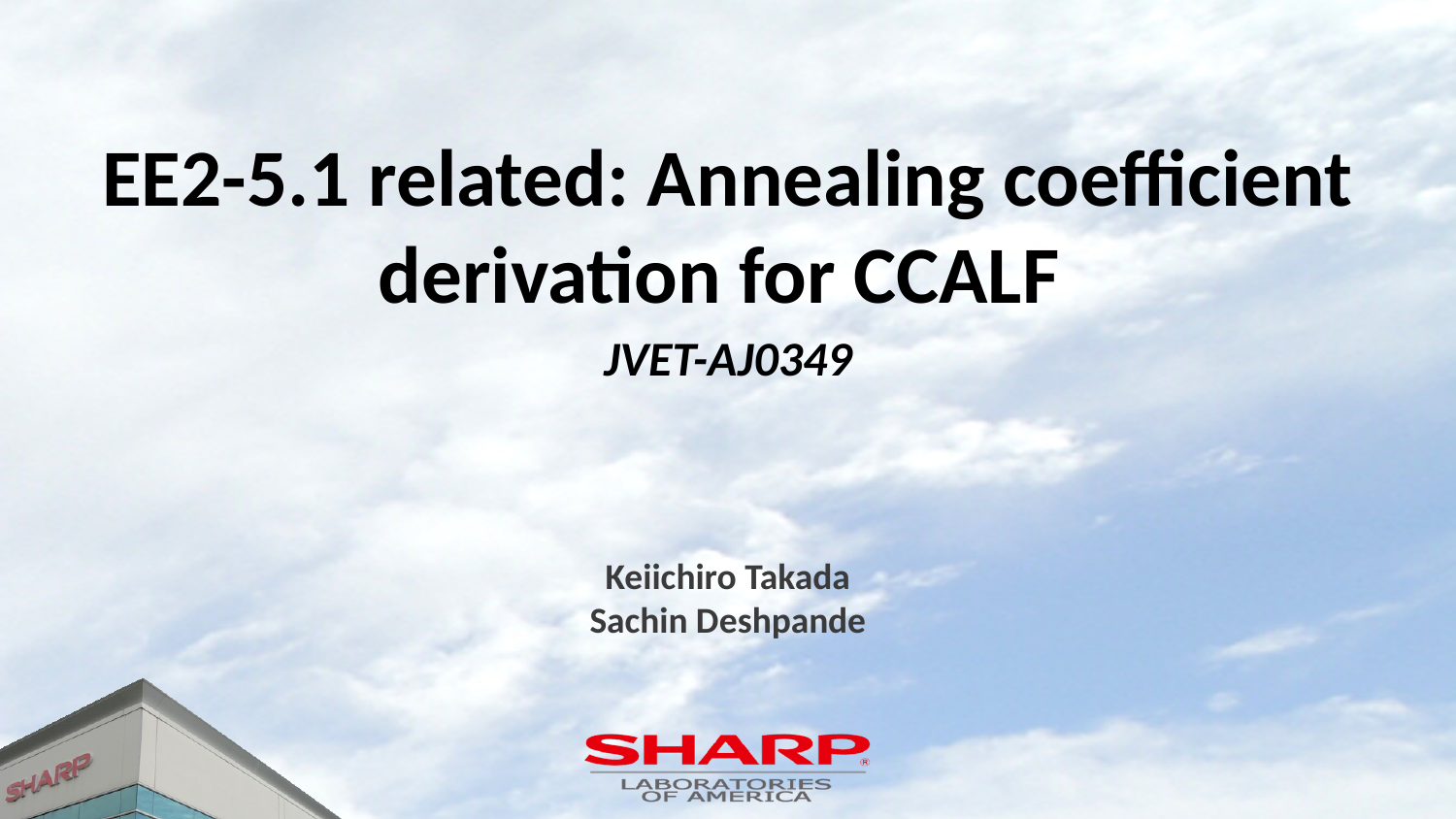

# EE2-5.1 related: Annealing coefficient derivation for CCALF

JVET-AJ0349
Keiichiro Takada
Sachin Deshpande